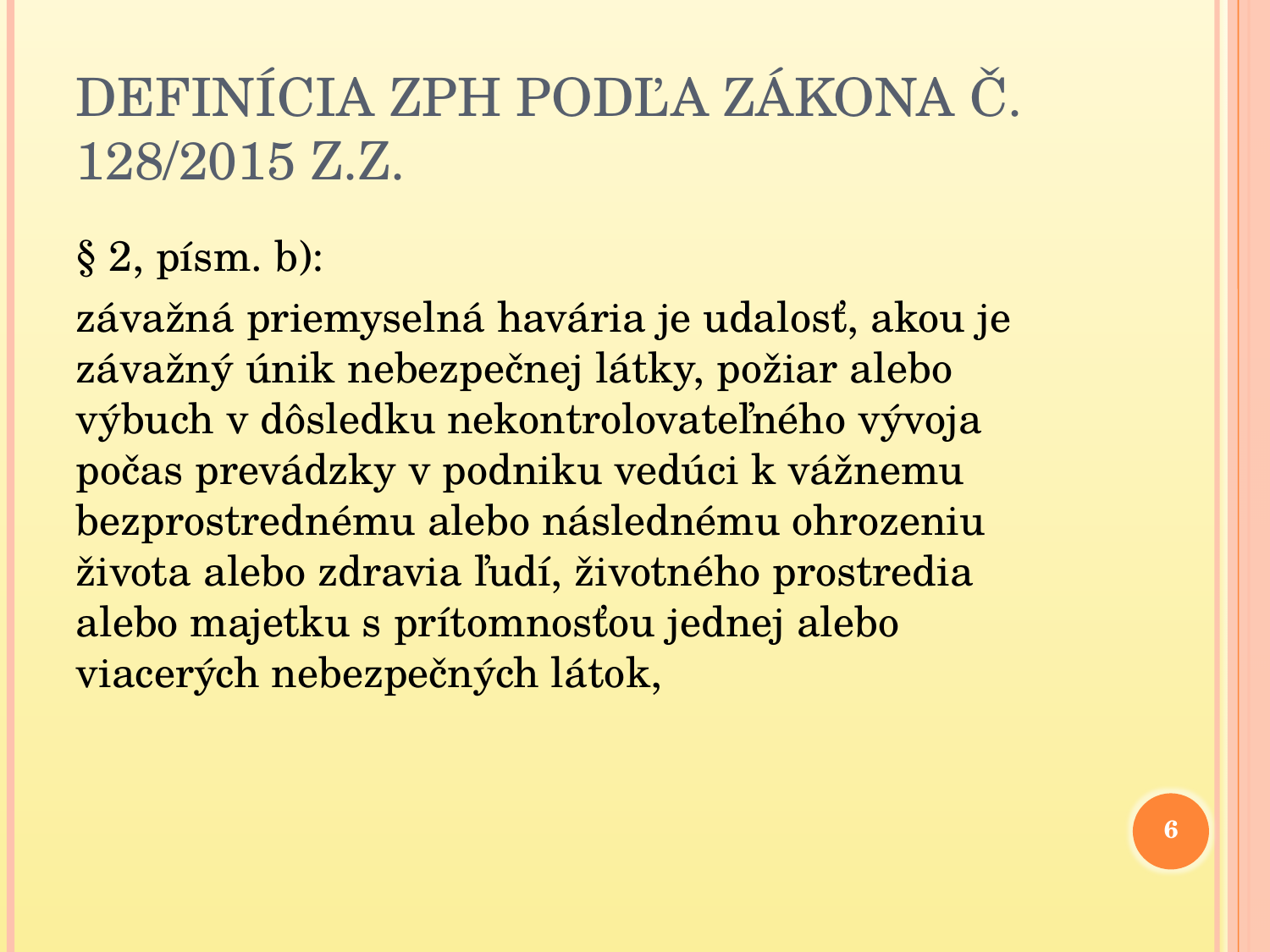

# Definícia ZPH podľa zákona č. 128/2015 Z.z.
§ 2, písm. b):
závažná priemyselná havária je udalosť, akou je závažný únik nebezpečnej látky, požiar alebo výbuch v dôsledku nekontrolovateľného vývoja počas prevádzky v podniku vedúci k vážnemu bezprostrednému alebo následnému ohrozeniu života alebo zdravia ľudí, životného prostredia alebo majetku s prítomnosťou jednej alebo viacerých nebezpečných látok,
6